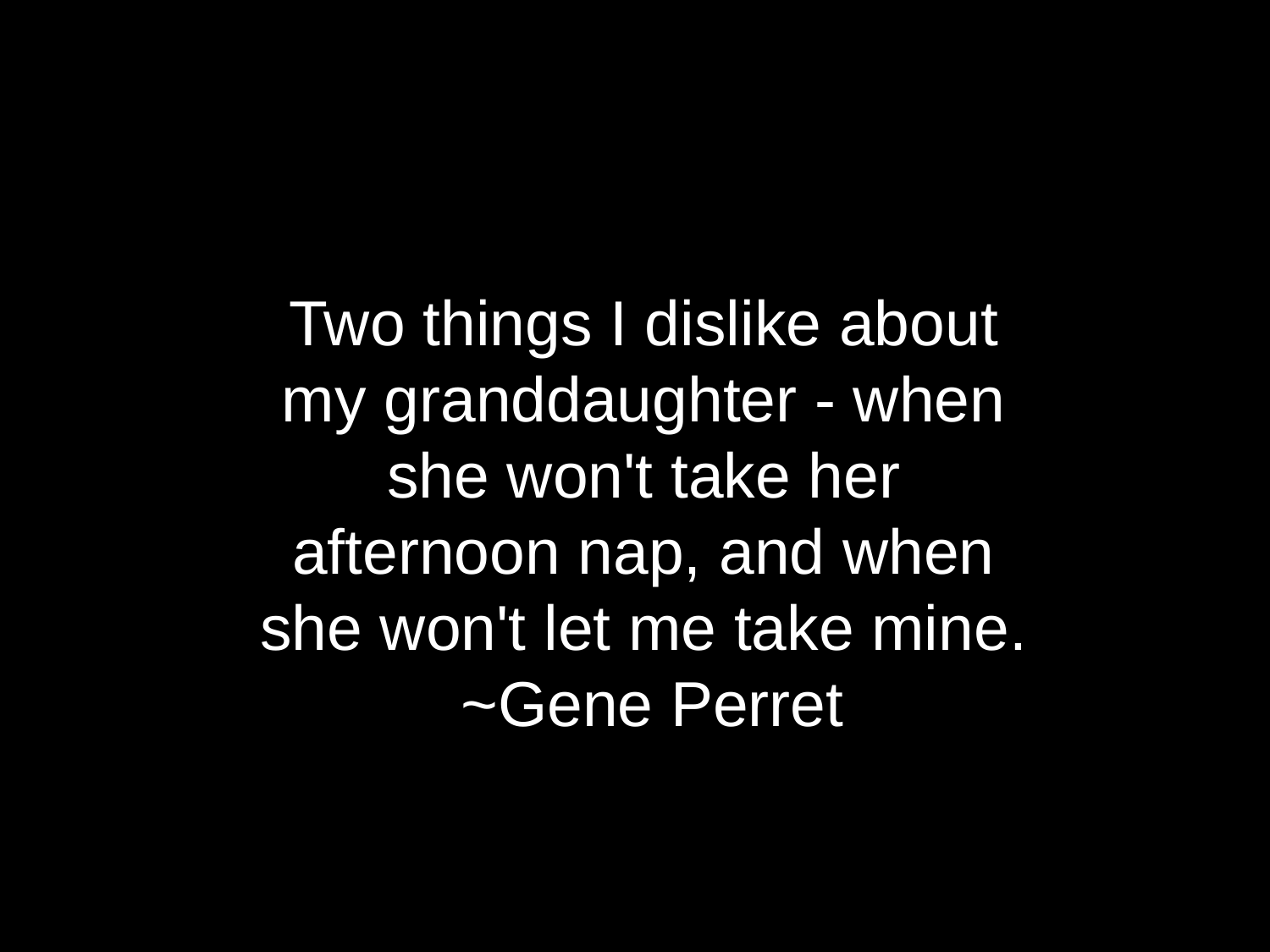

Two things I dislike about my granddaughter - when she won't take her afternoon nap, and when she won't let me take mine.  ~Gene Perret